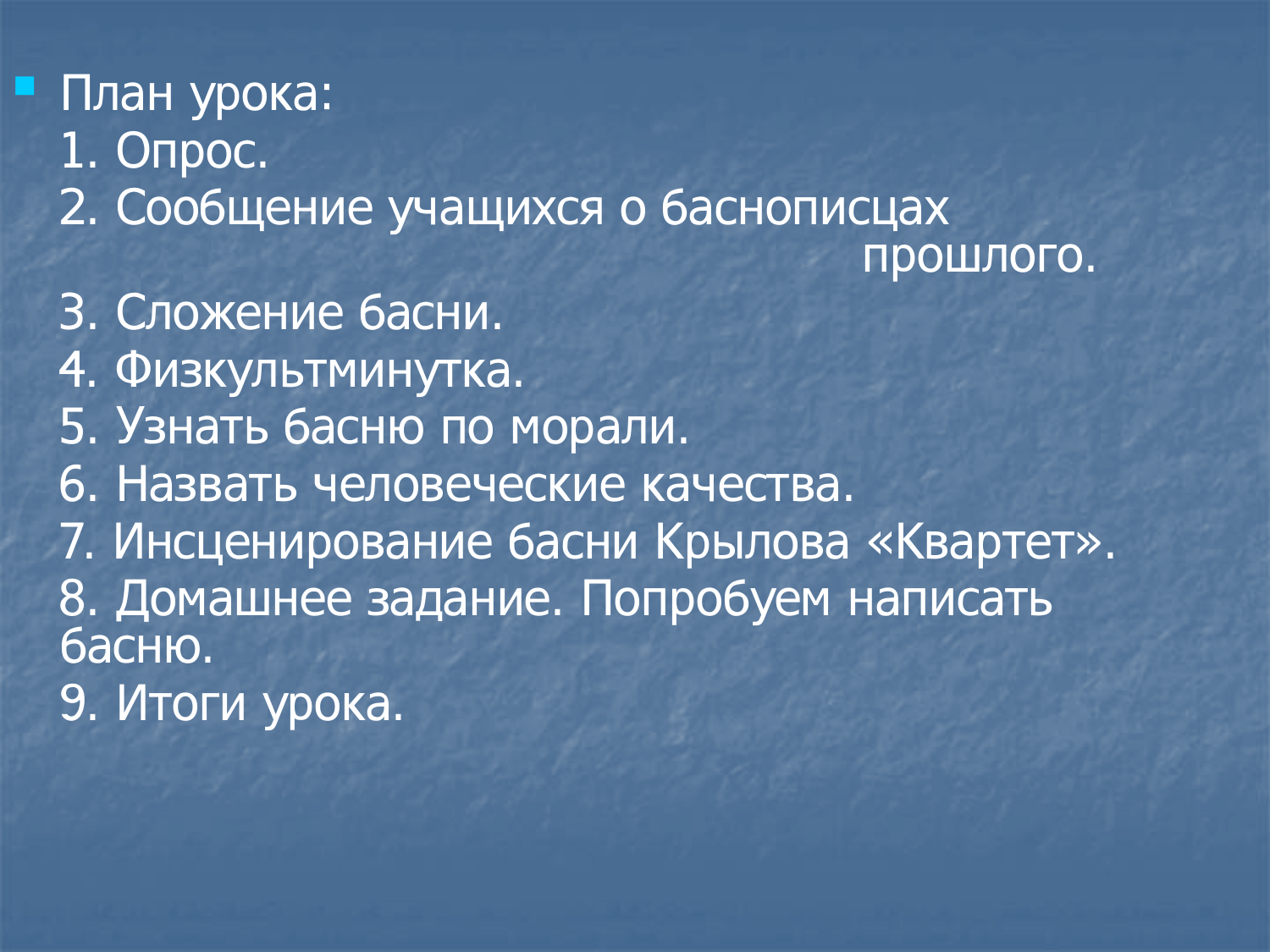

План урока:
   1. Опрос.
   2. Сообщение учащихся о баснописцах                                                                прошлого.
   3. Сложение басни.
   4. Физкультминутка.
   5. Узнать басню по морали.
   6. Назвать человеческие качества.
   7. Инсценирование басни Крылова «Квартет».
   8. Домашнее задание. Попробуем написать басню.
   9. Итоги урока.